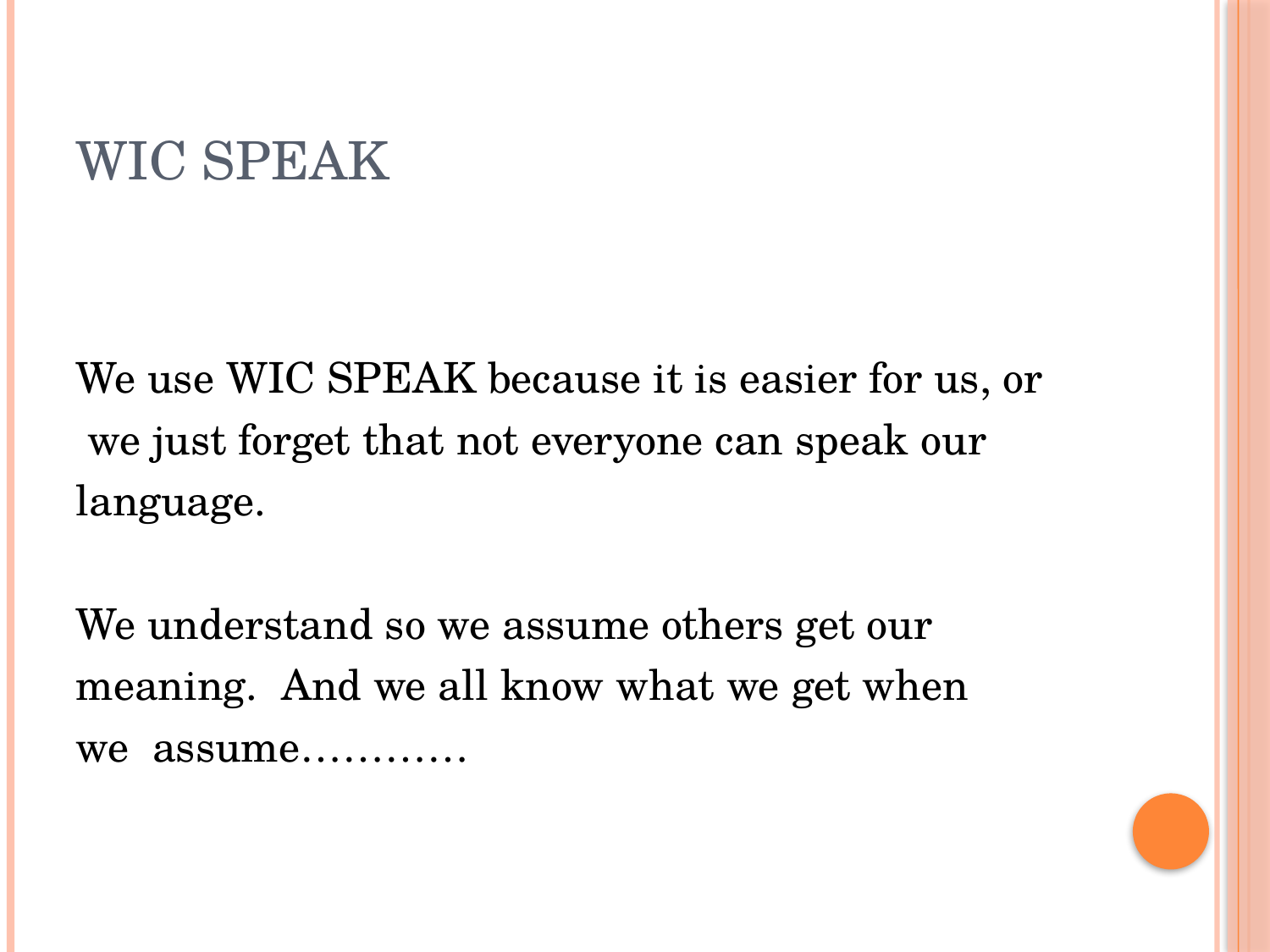

# WIC SPEAK

We use WIC SPEAK because it is easier for us, or
 we just forget that not everyone can speak our
language.

We understand so we assume others get our
meaning.  And we all know what we get when
we  assume…………